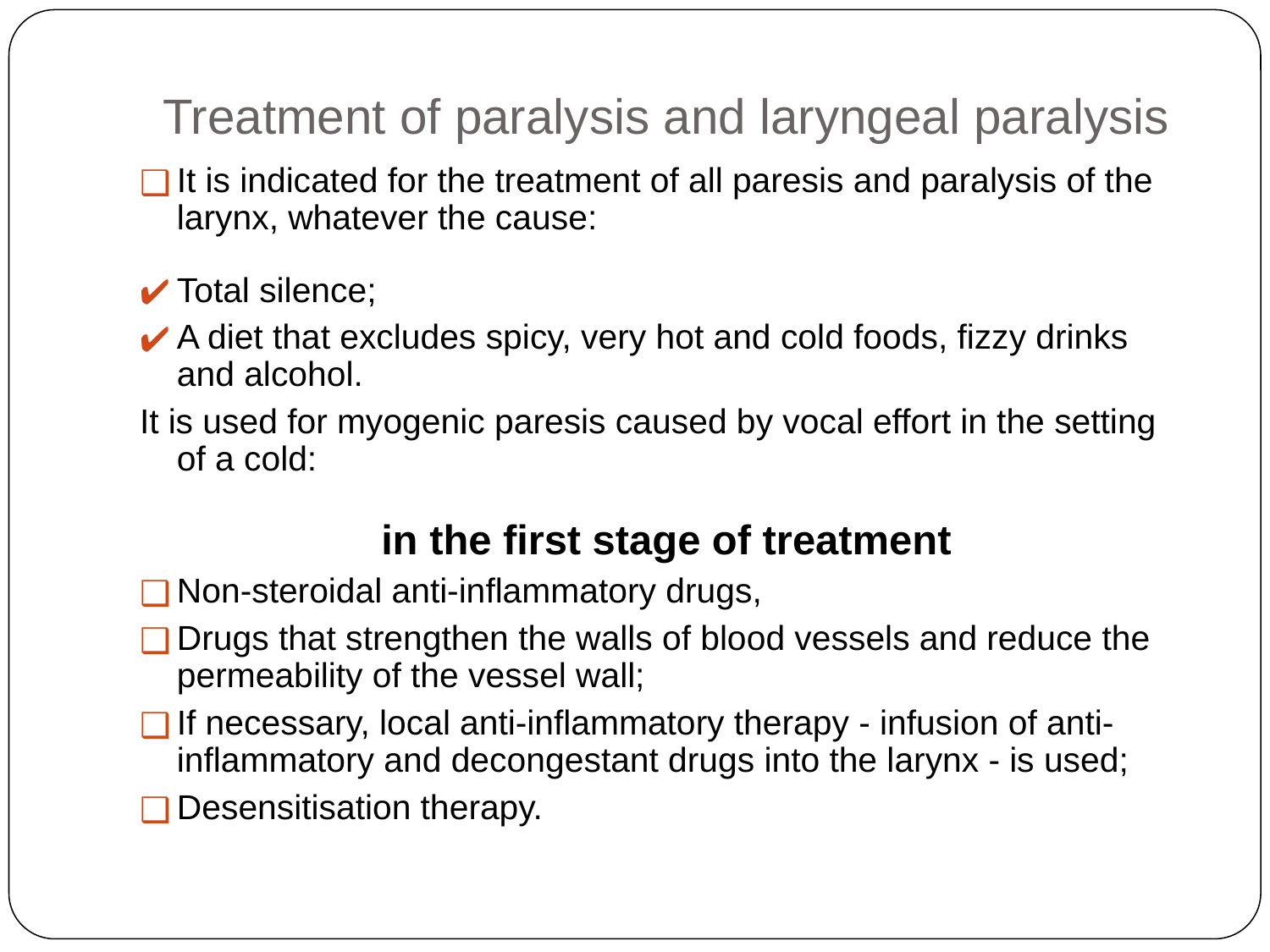

# Treatment of paralysis and laryngeal paralysis
It is indicated for the treatment of all paresis and paralysis of the larynx, whatever the cause:
Total silence;
A diet that excludes spicy, very hot and cold foods, fizzy drinks and alcohol.
It is used for myogenic paresis caused by vocal effort in the setting of a cold:
in the first stage of treatment
Non-steroidal anti-inflammatory drugs,
Drugs that strengthen the walls of blood vessels and reduce the permeability of the vessel wall;
If necessary, local anti-inflammatory therapy - infusion of anti-inflammatory and decongestant drugs into the larynx - is used;
Desensitisation therapy.